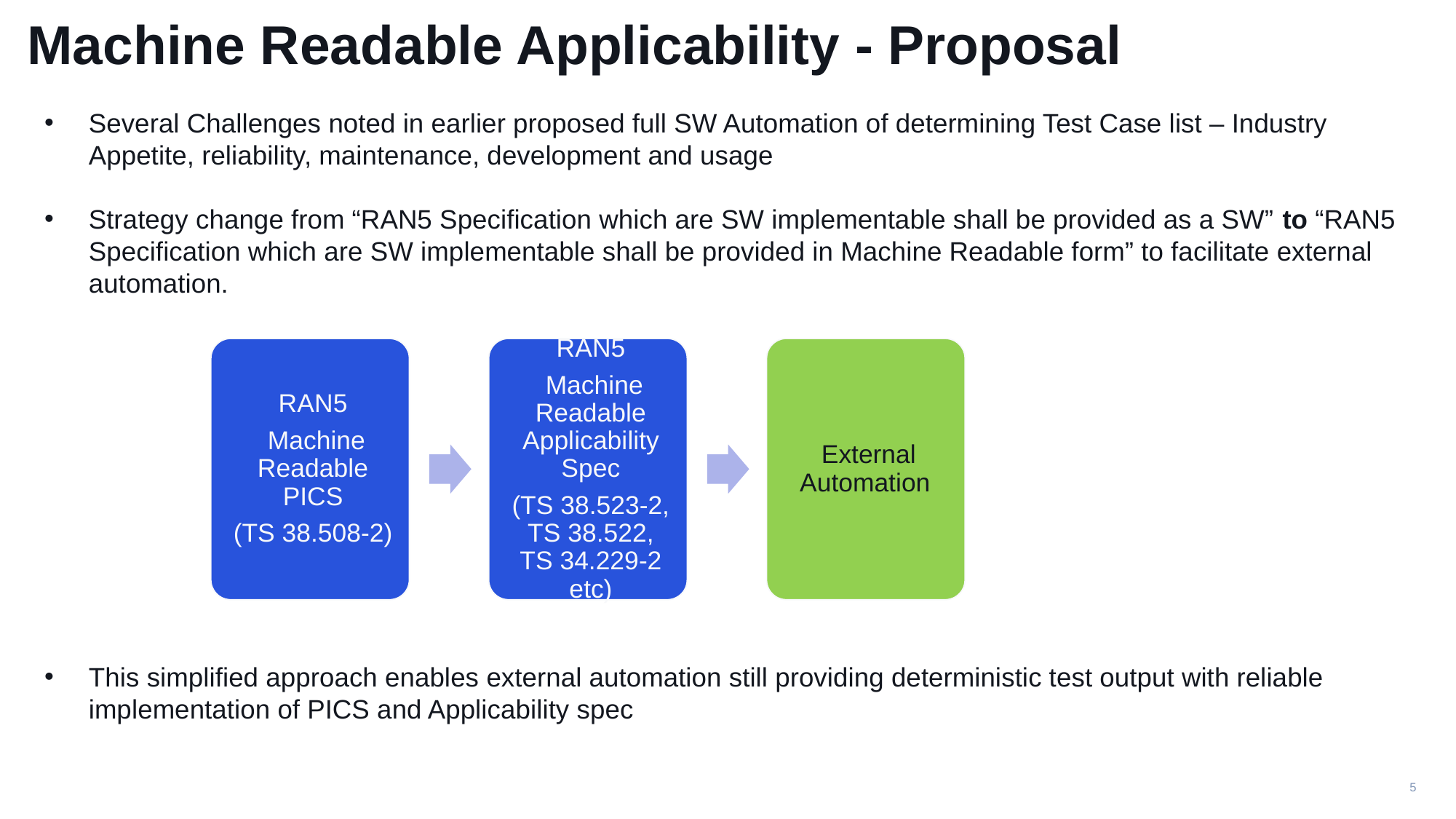

Machine Readable Applicability - Proposal

Several Challenges noted in earlier proposed full SW Automation of determining Test Case list – Industry Appetite, reliability, maintenance, development and usage

Strategy change from “RAN5 Specification which are SW implementable shall be provided as a SW” to “RAN5 Specification which are SW implementable shall be provided in Machine Readable form” to facilitate external automation.

This simplified approach enables external automation still providing deterministic test output with reliable implementation of PICS and Applicability spec

RAN5
 Machine Readable PICS
(TS 38.508-2)

RAN5
 Machine Readable Applicability Spec
(TS 38.523-2, TS 38.522, TS 34.229-2 etc)

External Automation